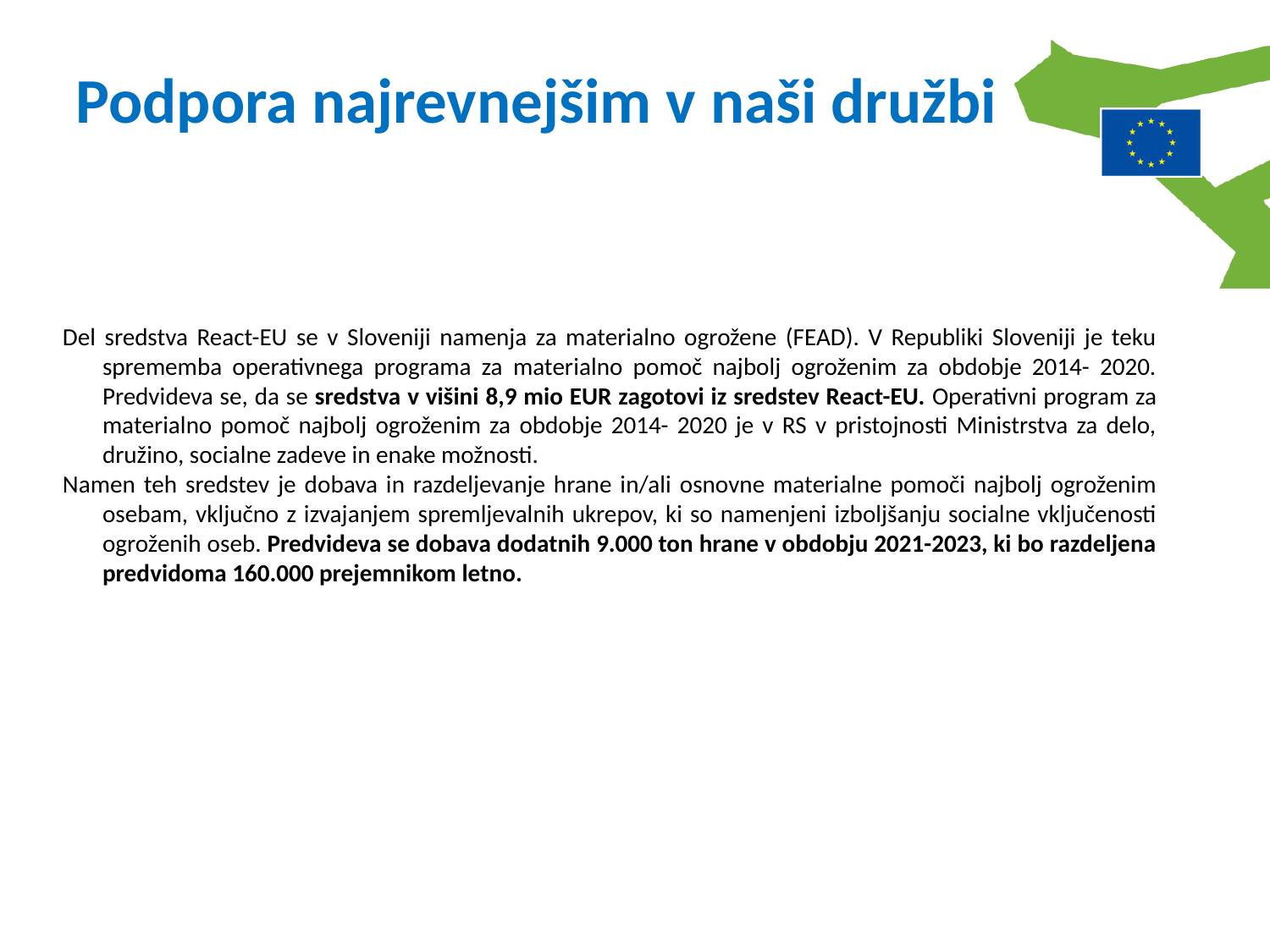

Podpora najrevnejšim v naši družbi

Del sredstva React-EU se v Sloveniji namenja za materialno ogrožene (FEAD). V Republiki Sloveniji je teku sprememba operativnega programa za materialno pomoč najbolj ogroženim za obdobje 2014- 2020. Predvideva se, da se sredstva v višini 8,9 mio EUR zagotovi iz sredstev React-EU. Operativni program za materialno pomoč najbolj ogroženim za obdobje 2014- 2020 je v RS v pristojnosti Ministrstva za delo, družino, socialne zadeve in enake možnosti.
Namen teh sredstev je dobava in razdeljevanje hrane in/ali osnovne materialne pomoči najbolj ogroženim osebam, vključno z izvajanjem spremljevalnih ukrepov, ki so namenjeni izboljšanju socialne vključenosti ogroženih oseb. Predvideva se dobava dodatnih 9.000 ton hrane v obdobju 2021-2023, ki bo razdeljena predvidoma 160.000 prejemnikom letno.